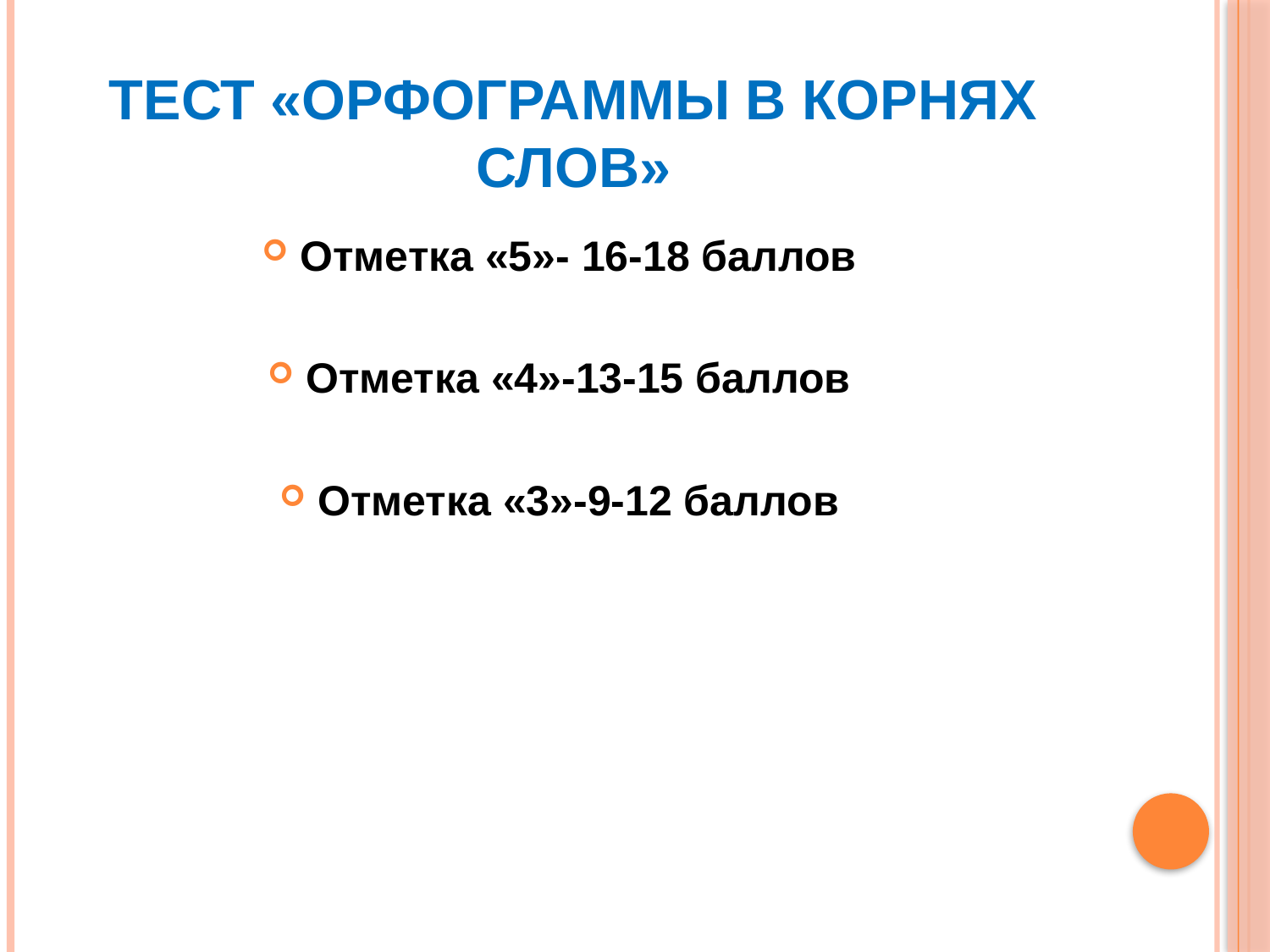

# Тест «Орфограммы в корнях слов»
Отметка «5»- 16-18 баллов

Отметка «4»-13-15 баллов

Отметка «3»-9-12 баллов